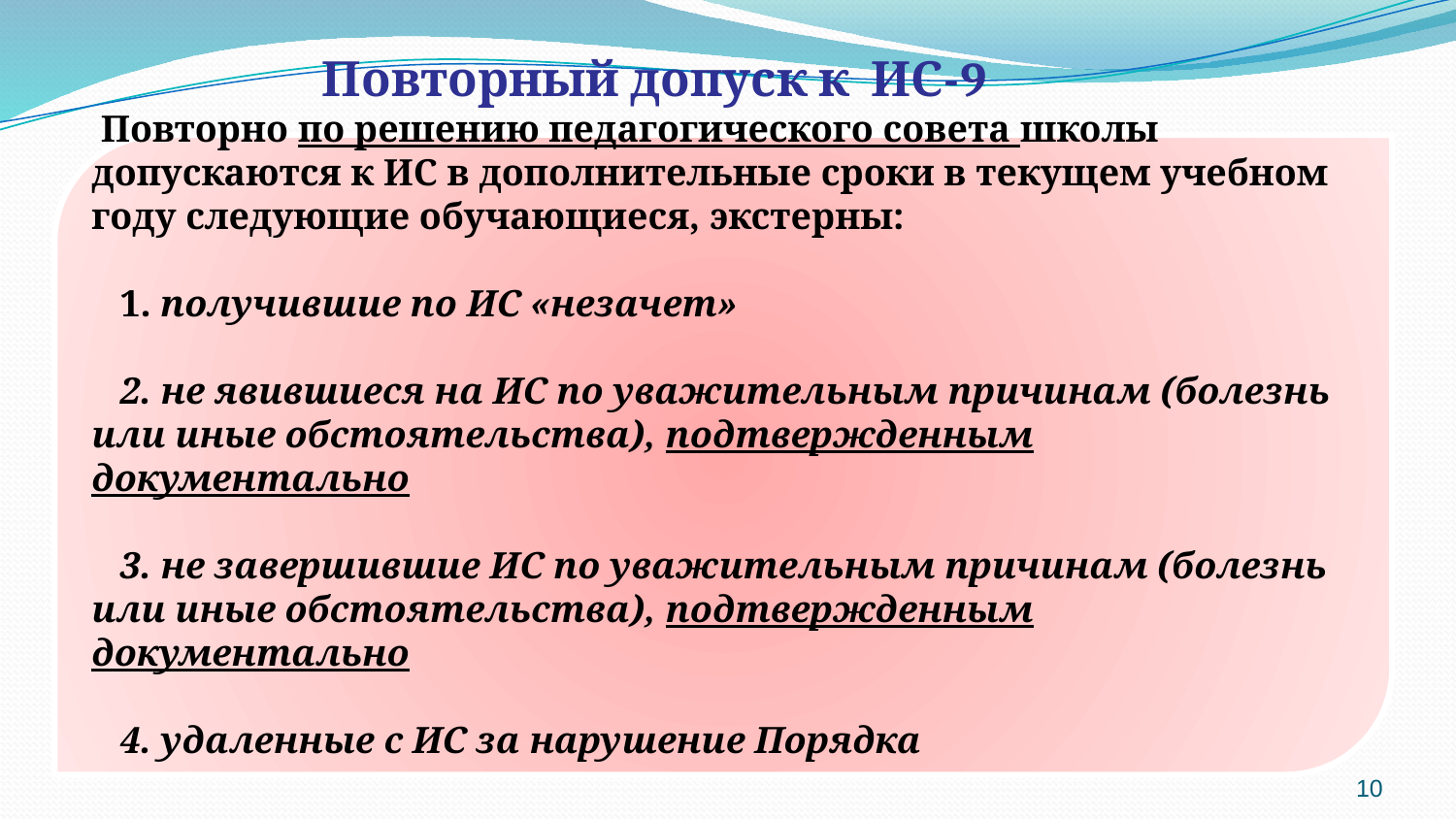

Повторный допуск к  ИС-9
 Повторно по решению педагогического совета школы допускаются к ИС в дополнительные сроки в текущем учебном году следующие обучающиеся, экстерны:

   1. получившие по ИС «незачет»

   2. не явившиеся на ИС по уважительным причинам (болезнь или иные обстоятельства), подтвержденным документально

   3. не завершившие ИС по уважительным причинам (болезнь или иные обстоятельства), подтвержденным документально

   4. удаленные с ИС за нарушение Порядка

10